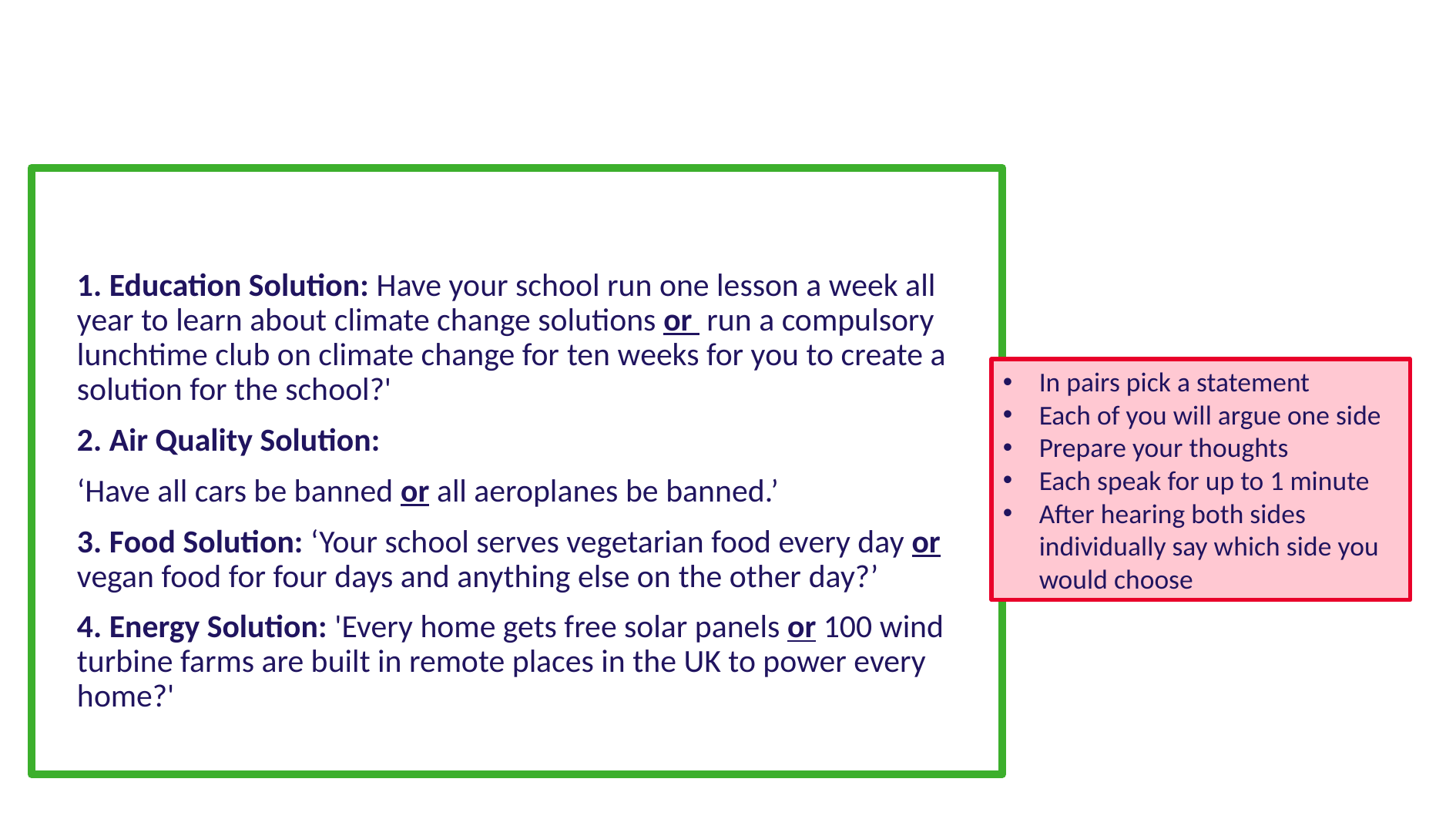

# These are examples of ways to help climate change.
Persuasive language techniques. Would you rather …?

1. Education Solution: Have your school run one lesson a week all year to learn about climate change solutions or  run a compulsory lunchtime club on climate change for ten weeks for you to create a solution for the school?'
2. Air Quality Solution:
‘Have all cars be banned or all aeroplanes be banned.’
3. Food Solution: ‘Your school serves vegetarian food every day or vegan food for four days and anything else on the other day?’
4. Energy Solution: 'Every home gets free solar panels or 100 wind turbine farms are built in remote places in the UK to power every home?'

In pairs pick a statement
Each of you will argue one side
Prepare your thoughts
Each speak for up to 1 minute
After hearing both sides individually say which side you would choose